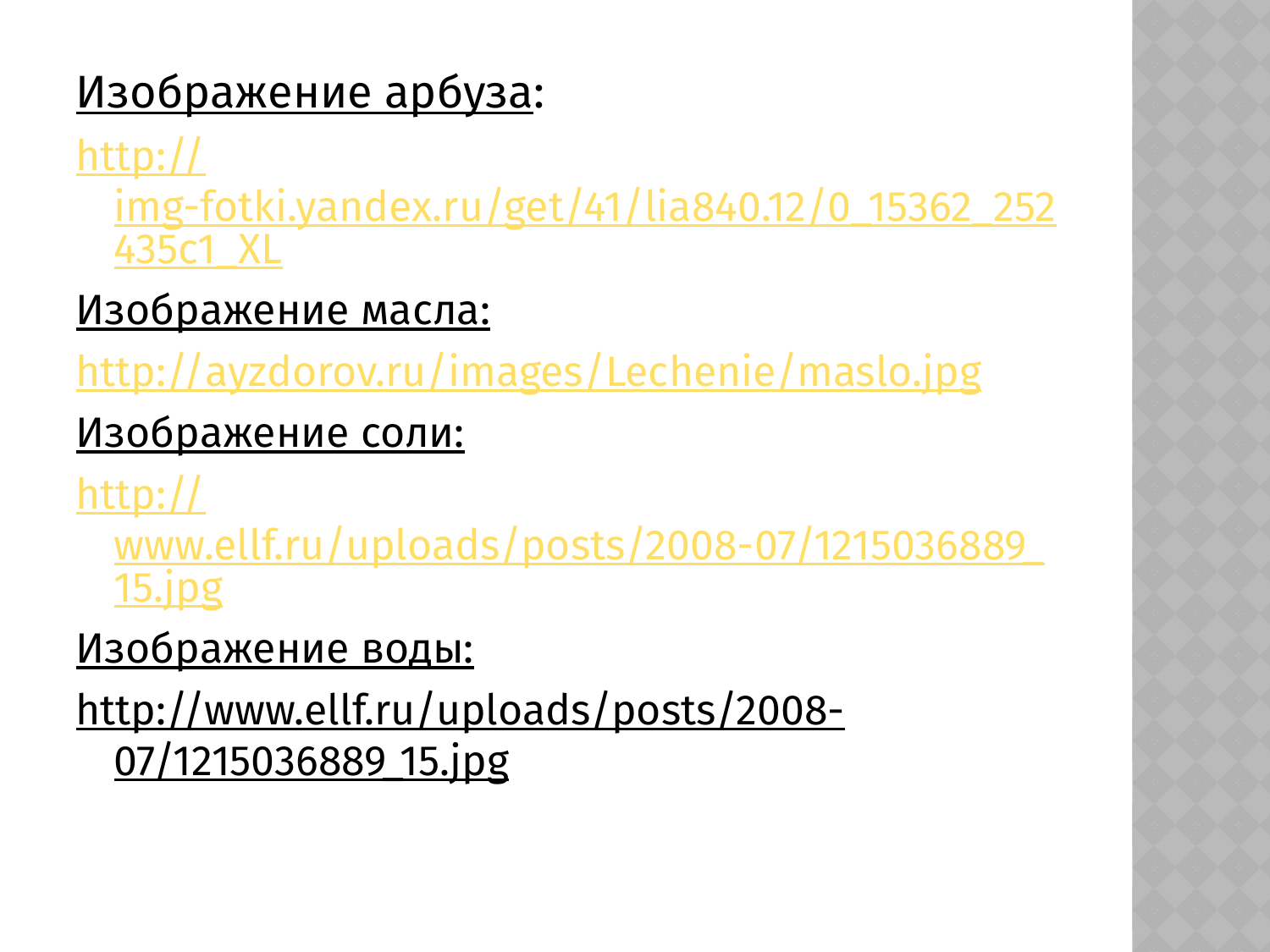

Изображение арбуза:
http://img-fotki.yandex.ru/get/41/lia840.12/0_15362_252435c1_XL
Изображение масла:
http://ayzdorov.ru/images/Lechenie/maslo.jpg
Изображение соли:
http://www.ellf.ru/uploads/posts/2008-07/1215036889_15.jpg
Изображение воды:
http://www.ellf.ru/uploads/posts/2008-07/1215036889_15.jpg